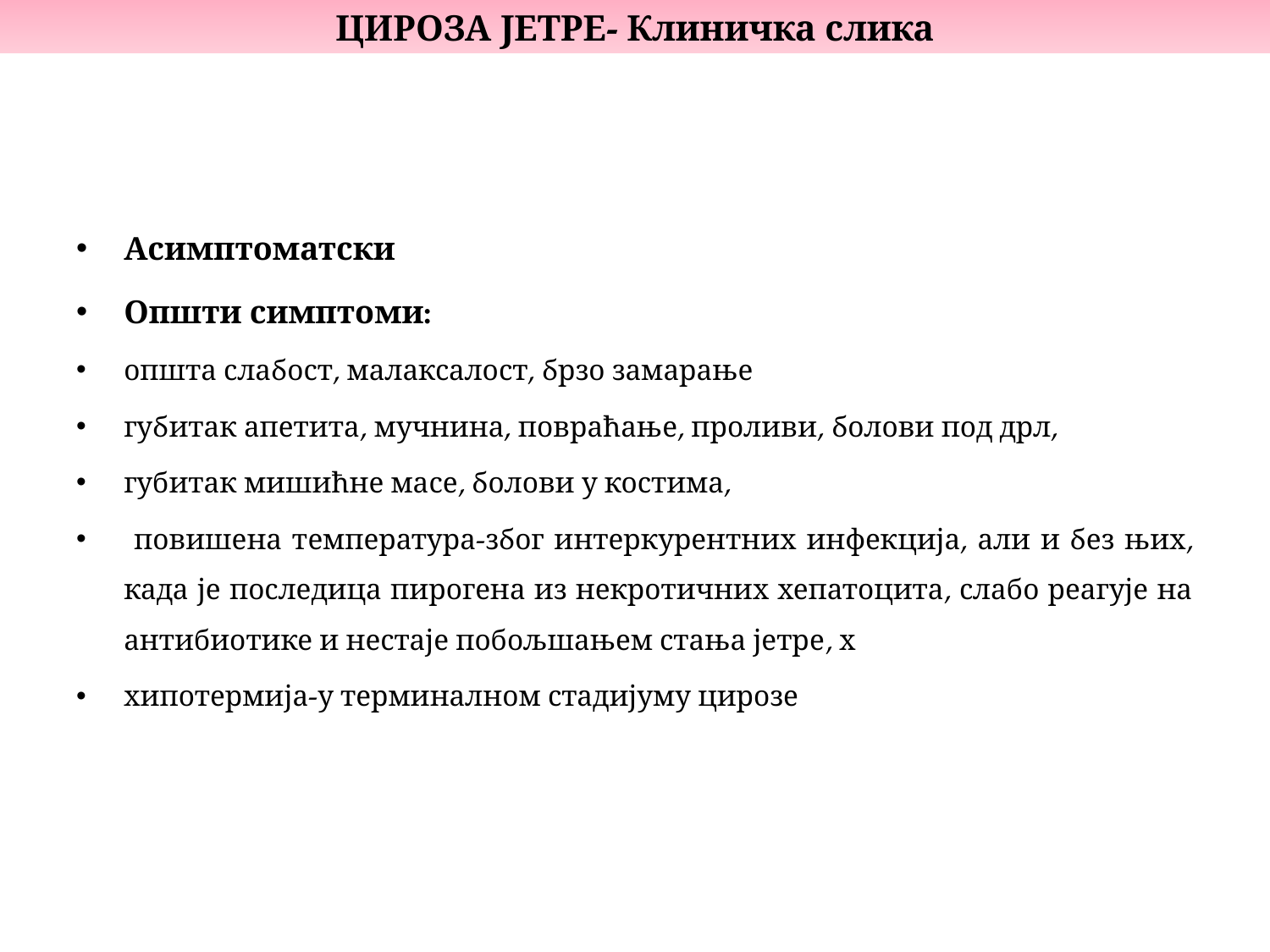

ЦИРОЗА ЈЕТРЕ- Клиничка слика
Асимптоматски
Општи симптоми:
општа слабост, малаксалост, брзо замарање
губитак апетита, мучнина, повраћање, проливи, болови под дрл,
губитак мишићне масе, болови у костима,
 повишена температура-због интеркурентних инфекција, али и без њих, када је последица пирогена из некротичних хепатоцита, слабо реагује на антибиотике и нестаје побољшањем стања јетре, х
хипотермија-у терминалном стадијуму цирозе